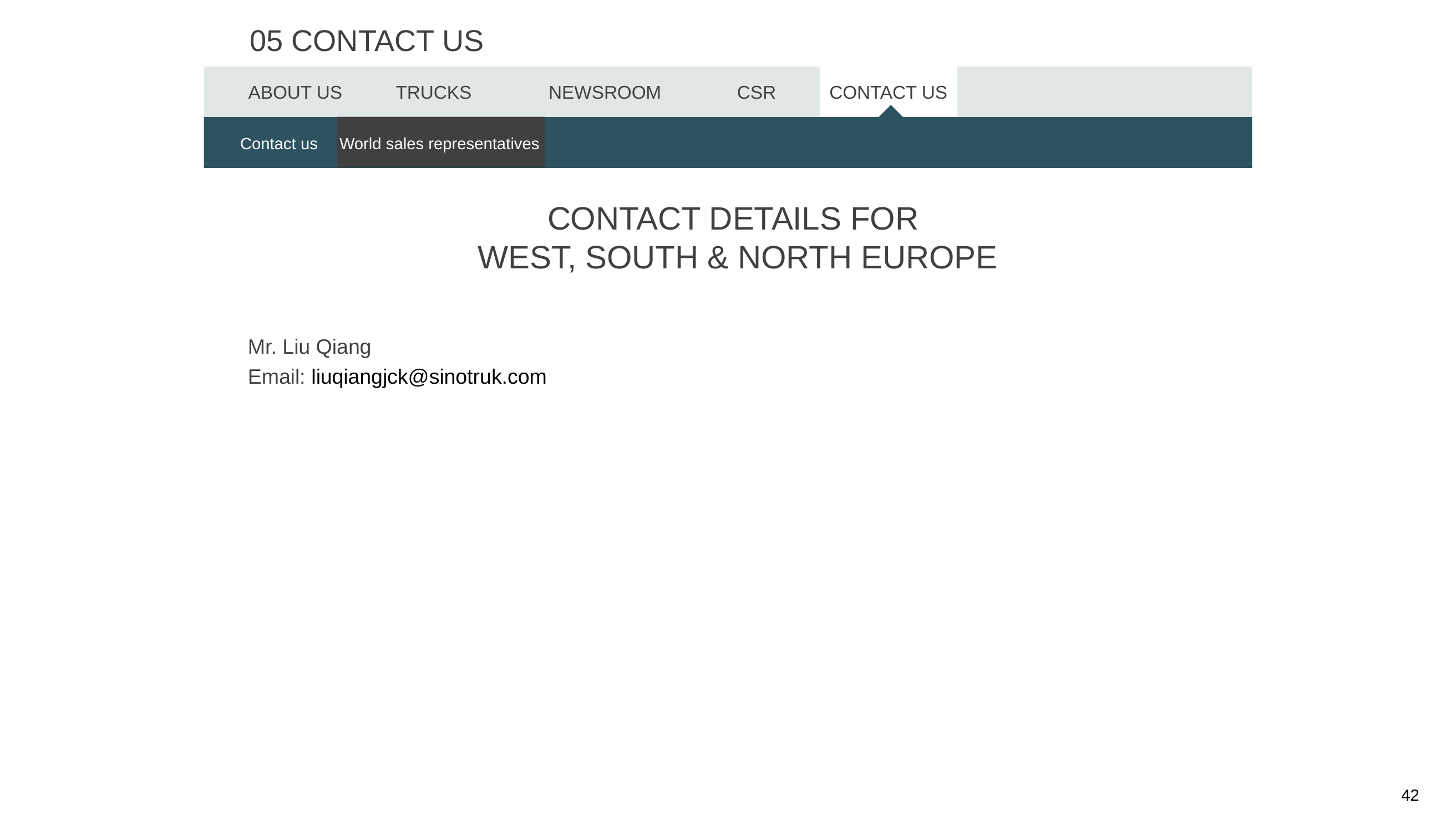

05 CONTACT US

ABOUT US
TRUCKS
NEWSROOM
CSR
CONTACT US

Contact us
World sales representatives
CONTACT DETAILS FOR
WEST, SOUTH & NORTH EUROPE
Mr. Liu Qiang
Email: liuqiangjck@sinotruk.com